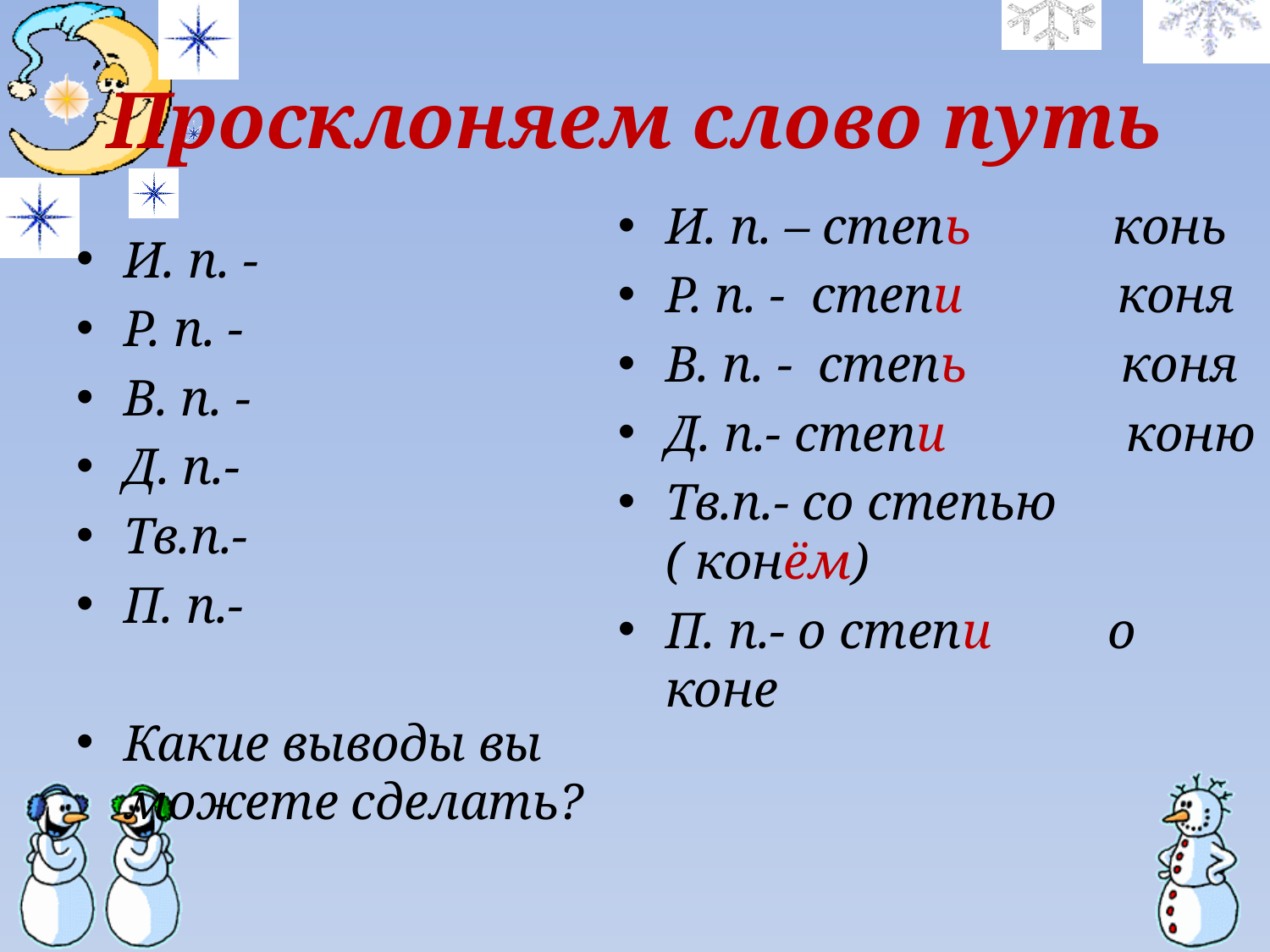

# Просклоняем слово путь
И. п. – степь           конь
Р. п. -  степи            коня
В. п. -  степь            коня
Д. п.- степи              коню
Тв.п.- со степью ( конём)
П. п.- о степи         о коне

И. п. -
Р. п. -
В. п. -
Д. п.-
Тв.п.-
П. п.-

Какие выводы вы можете сделать?